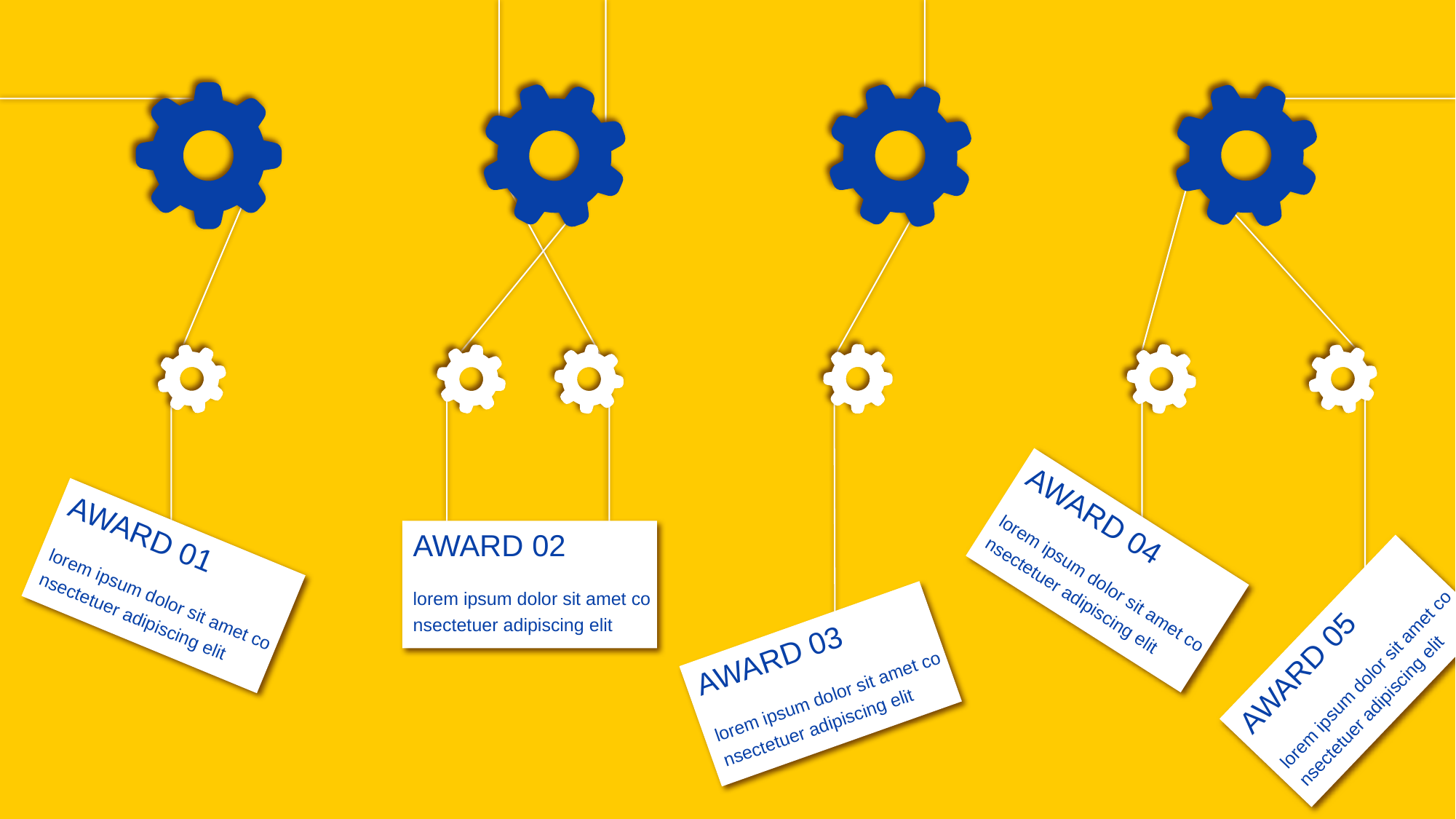

AWARD 04

lorem ipsum dolor sit amet co
nsectetuer adipiscing elit
AWARD 02

lorem ipsum dolor sit amet co
nsectetuer adipiscing elit
AWARD 01

lorem ipsum dolor sit amet co
nsectetuer adipiscing elit
AWARD 05

lorem ipsum dolor sit amet co
nsectetuer adipiscing elit
AWARD 03

lorem ipsum dolor sit amet co
nsectetuer adipiscing elit